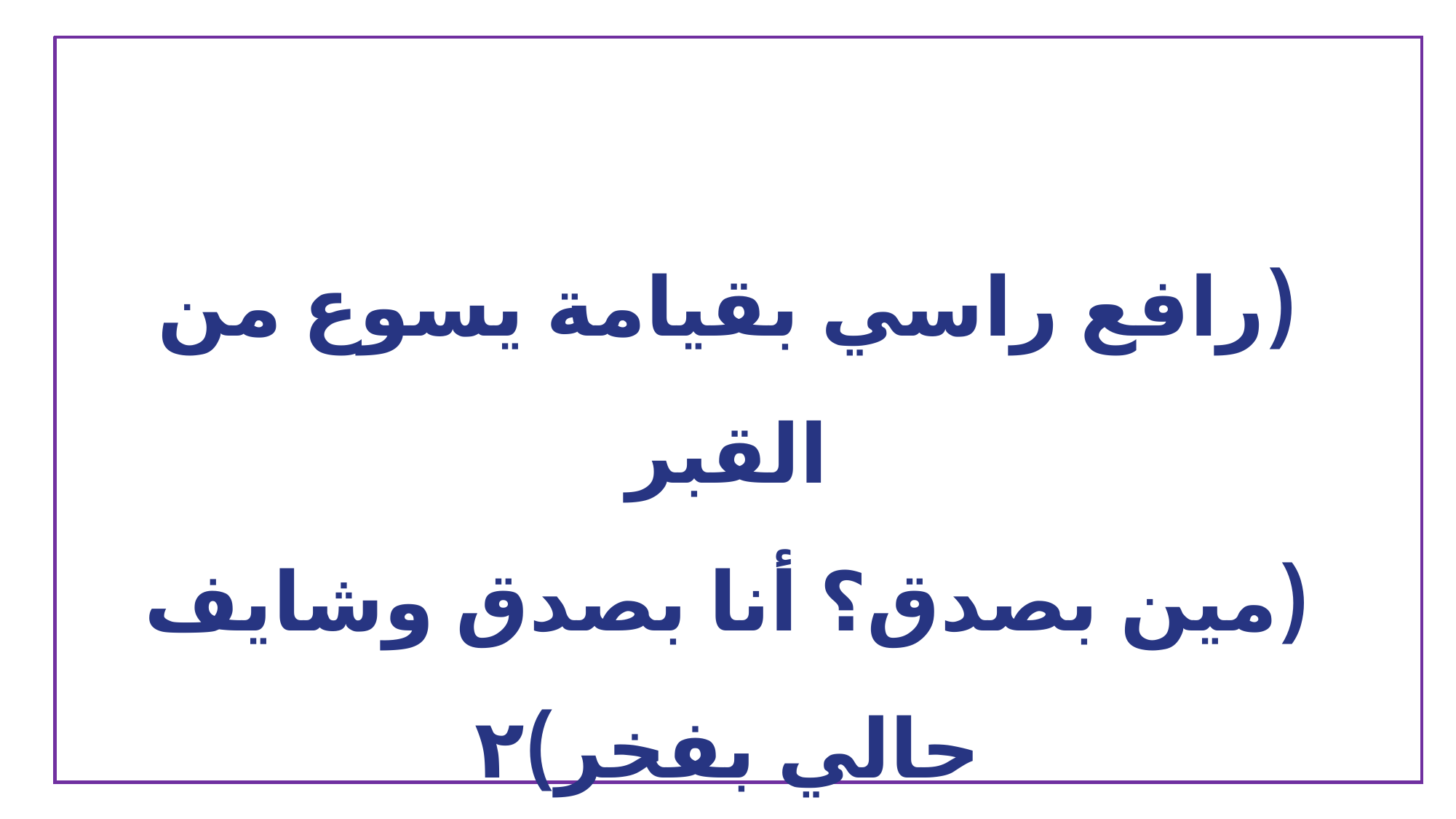

(رافع راسي بقيامة يسوع من القبر
(مين بصدق؟ أنا بصدق وشايف حالي بفخر)٢